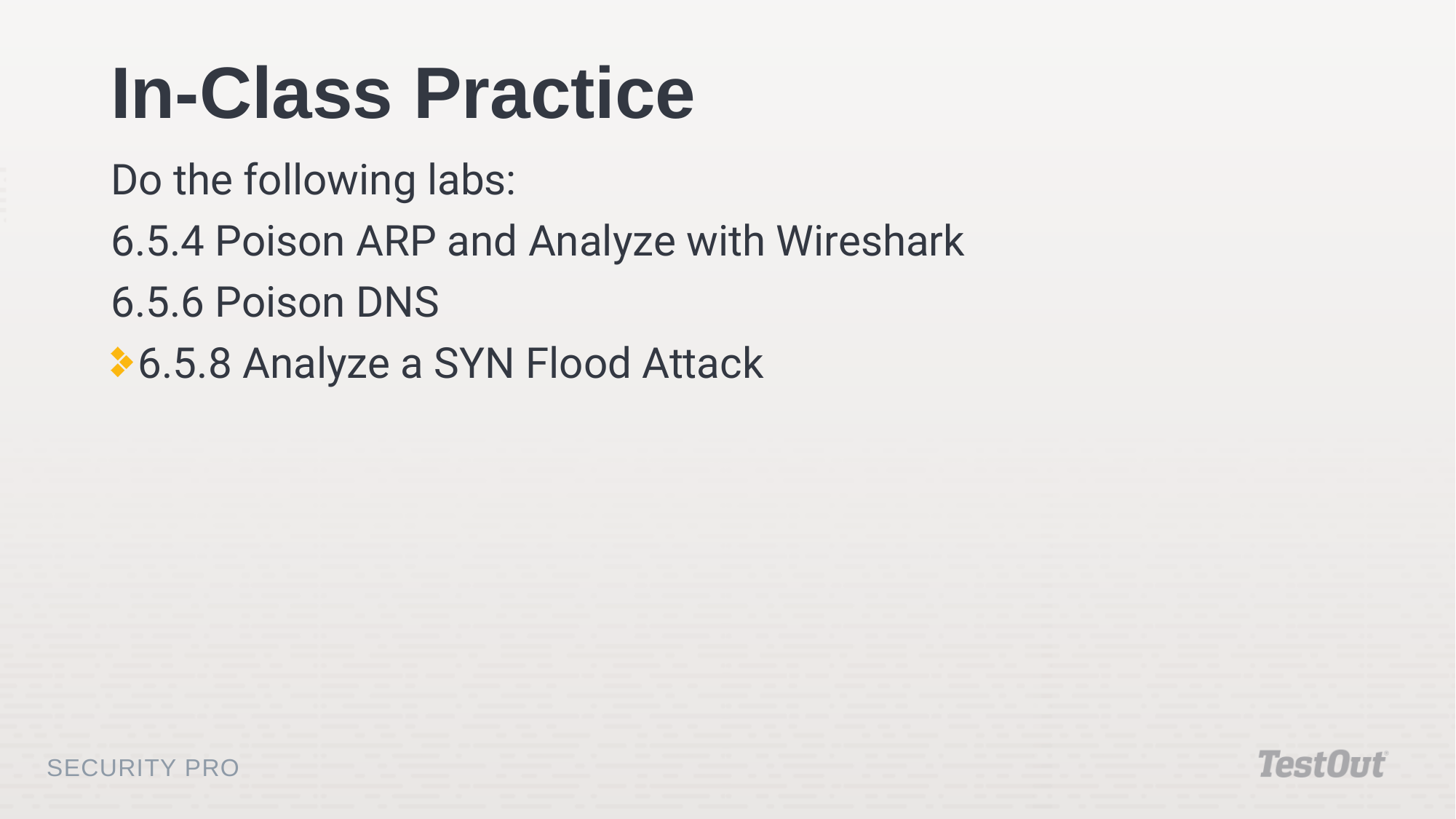

# In-Class Practice
Do the following labs:
6.5.4 Poison ARP and Analyze with Wireshark
6.5.6 Poison DNS
6.5.8 Analyze a SYN Flood Attack
Security Pro